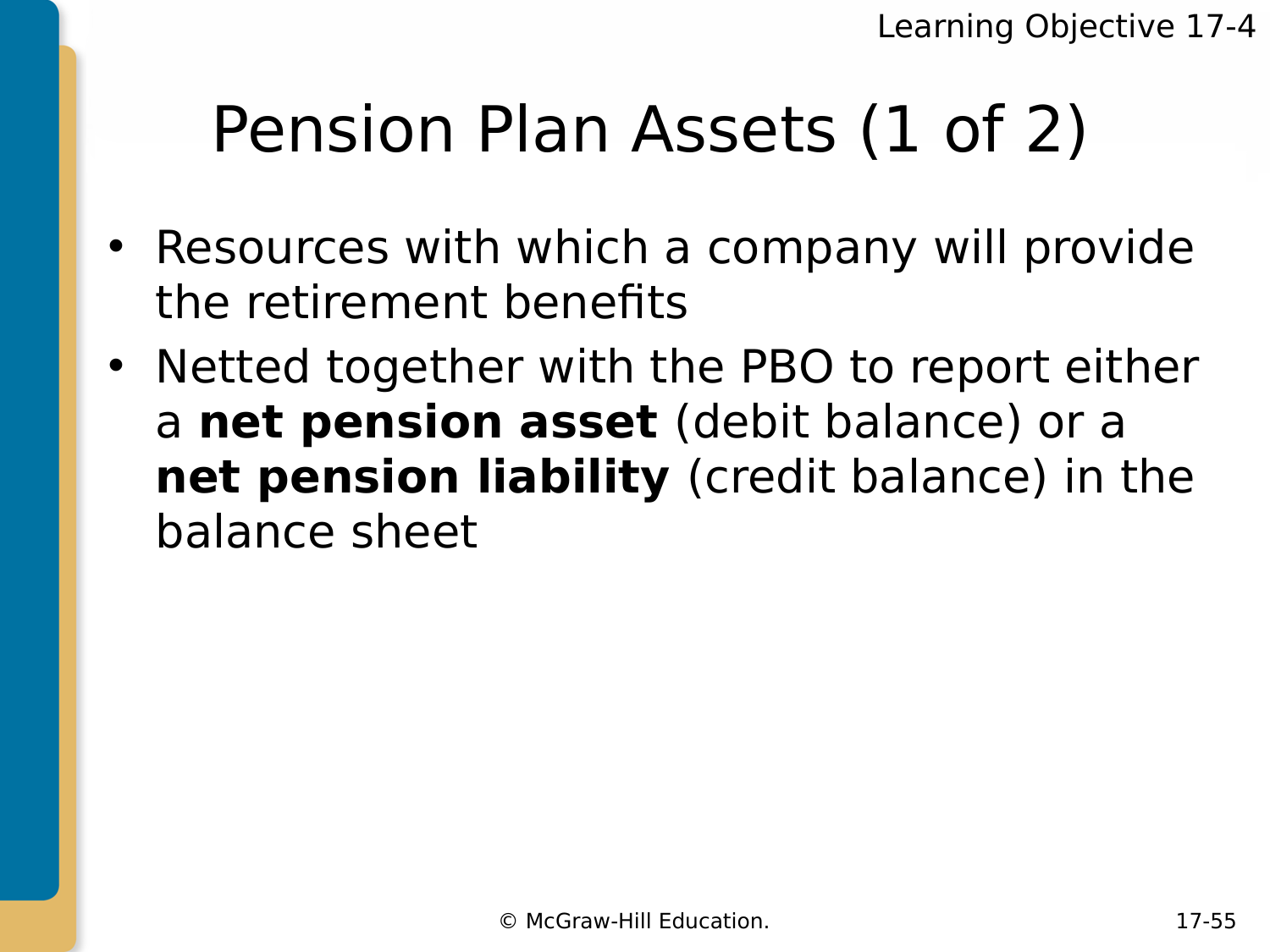

Learning Objective 17-4
# Pension Plan Assets (1 of 2)
Resources with which a company will provide the retirement benefits
Netted together with the PBO to report either a net pension asset (debit balance) or a net pension liability (credit balance) in the balance sheet